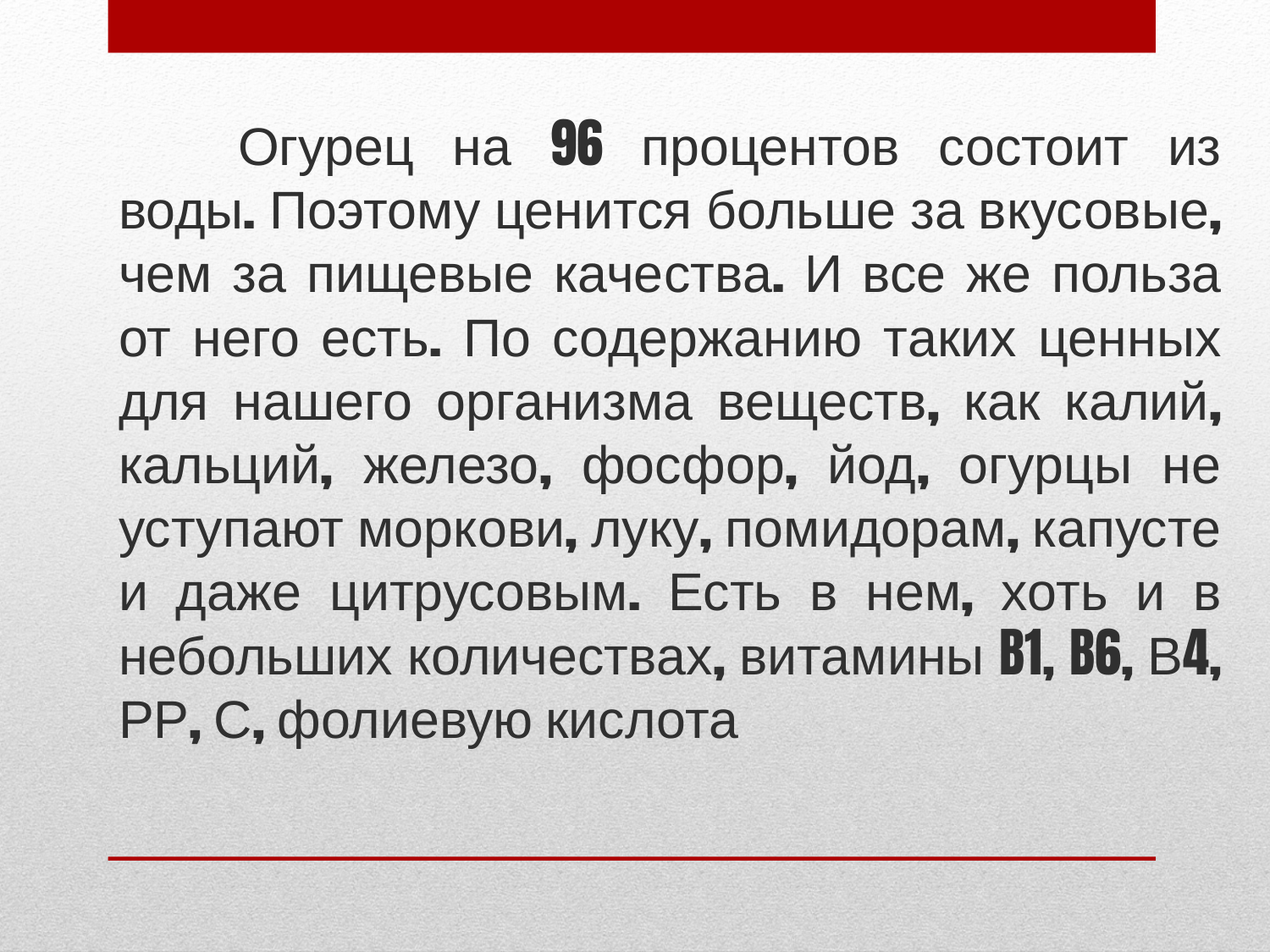

Огурец на 96 процентов состоит из воды. Поэтому ценится больше за вкусовые, чем за пищевые качества. И все же польза от него есть. По содержанию таких ценных для нашего организма веществ, как калий, кальций, железо, фосфор, йод, огурцы не уступают моркови, луку, помидорам, капусте и даже цитрусовым. Есть в нем, хоть и в небольших количествах, витамины B1, B6, В4, РР, С, фолиевую кислота
#